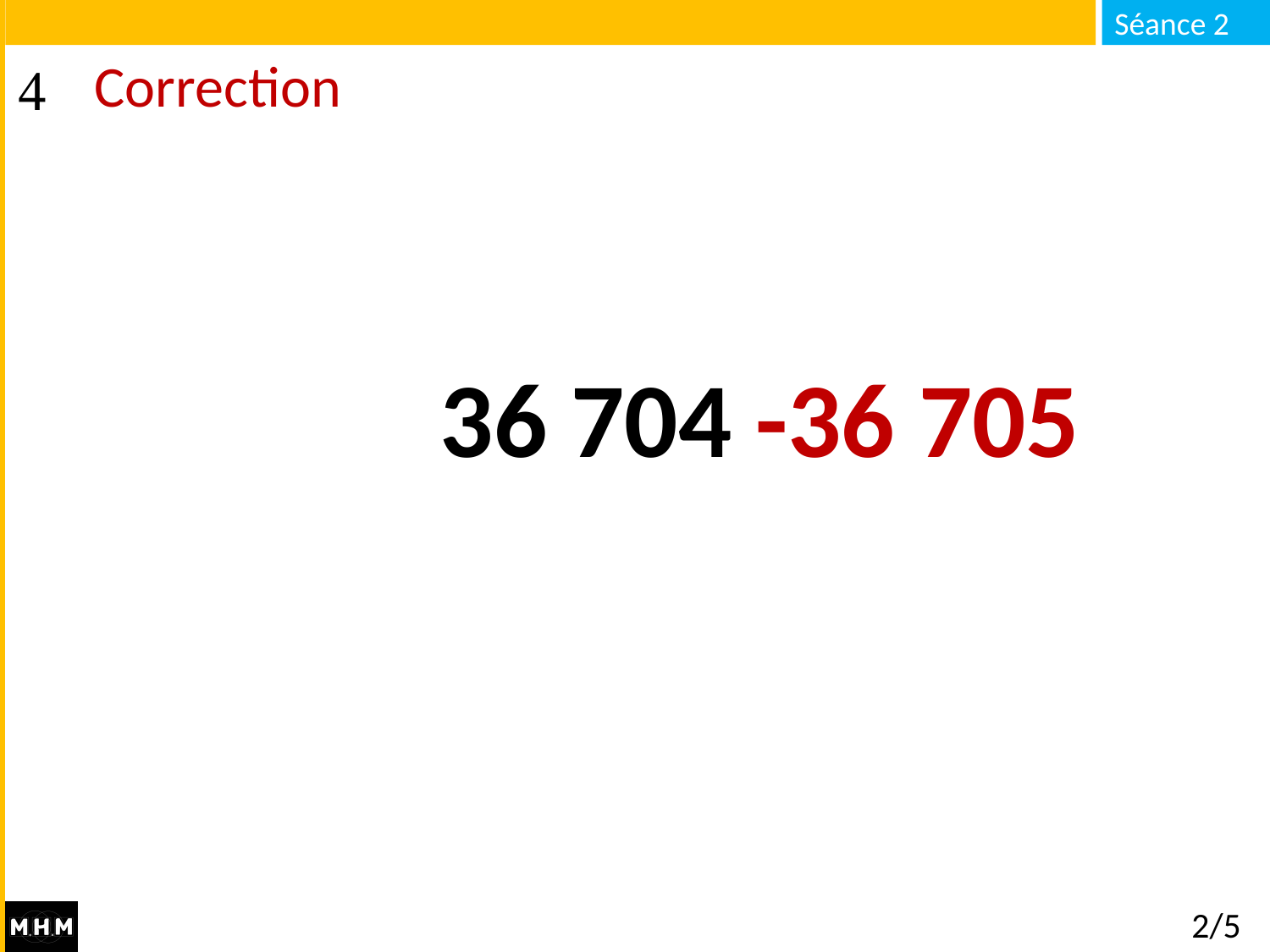

# Correction
36 704
-36 705
2/5